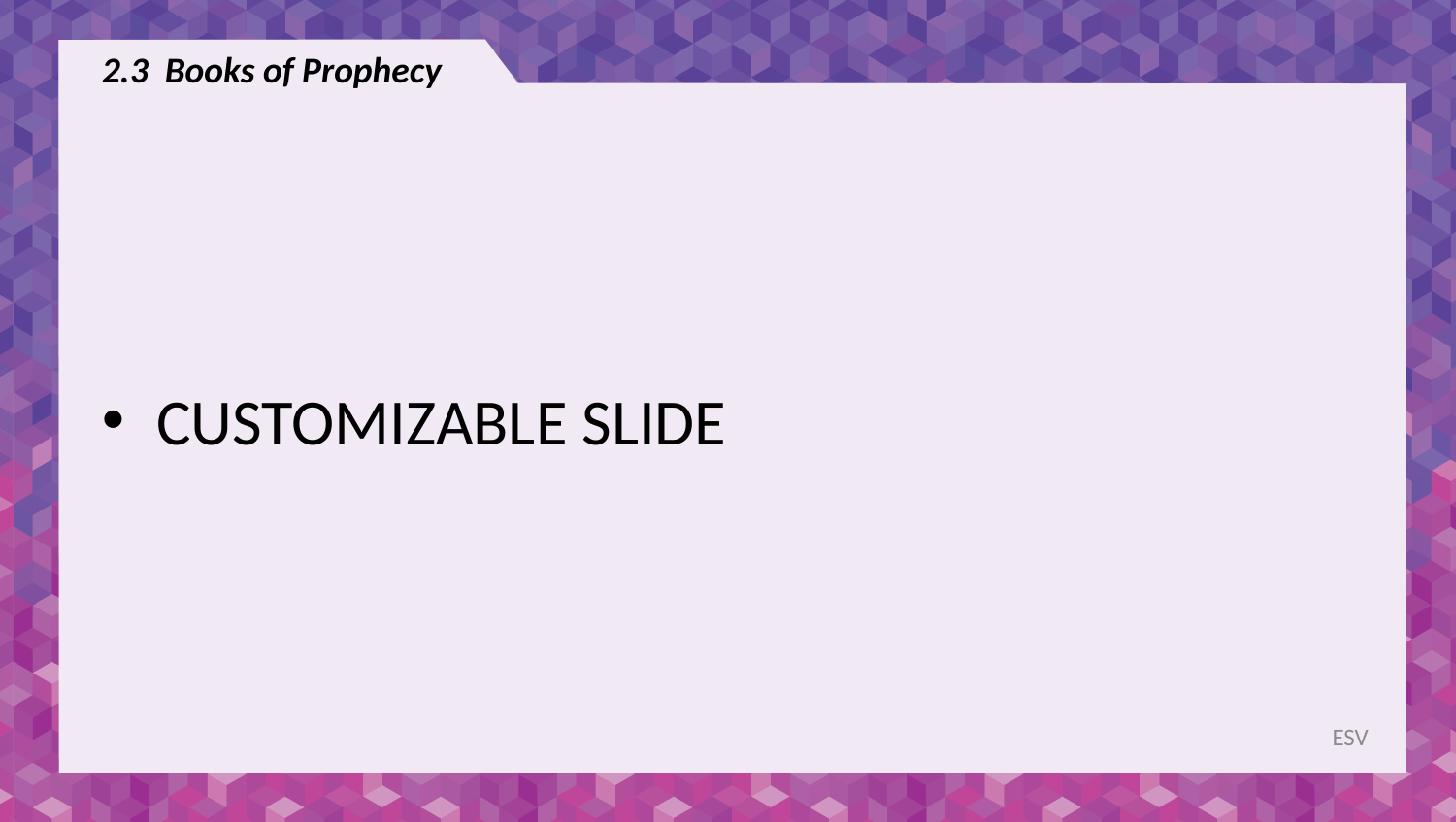

# 2.3  Books of Prophecy
CUSTOMIZABLE SLIDE
ESV